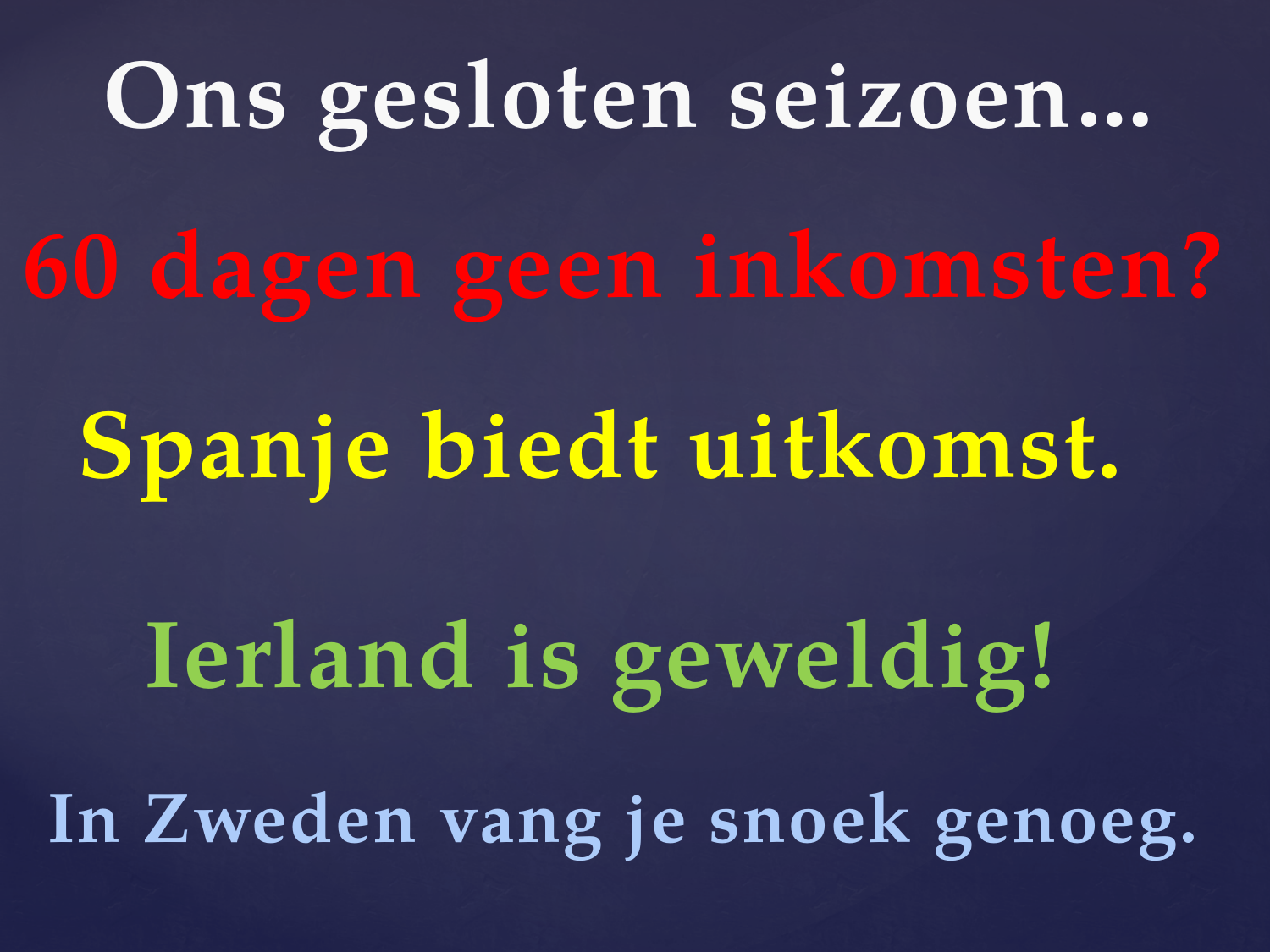

Ons gesloten seizoen…
60 dagen geen inkomsten?
Spanje biedt uitkomst.
Ierland is geweldig!
In Zweden vang je snoek genoeg.